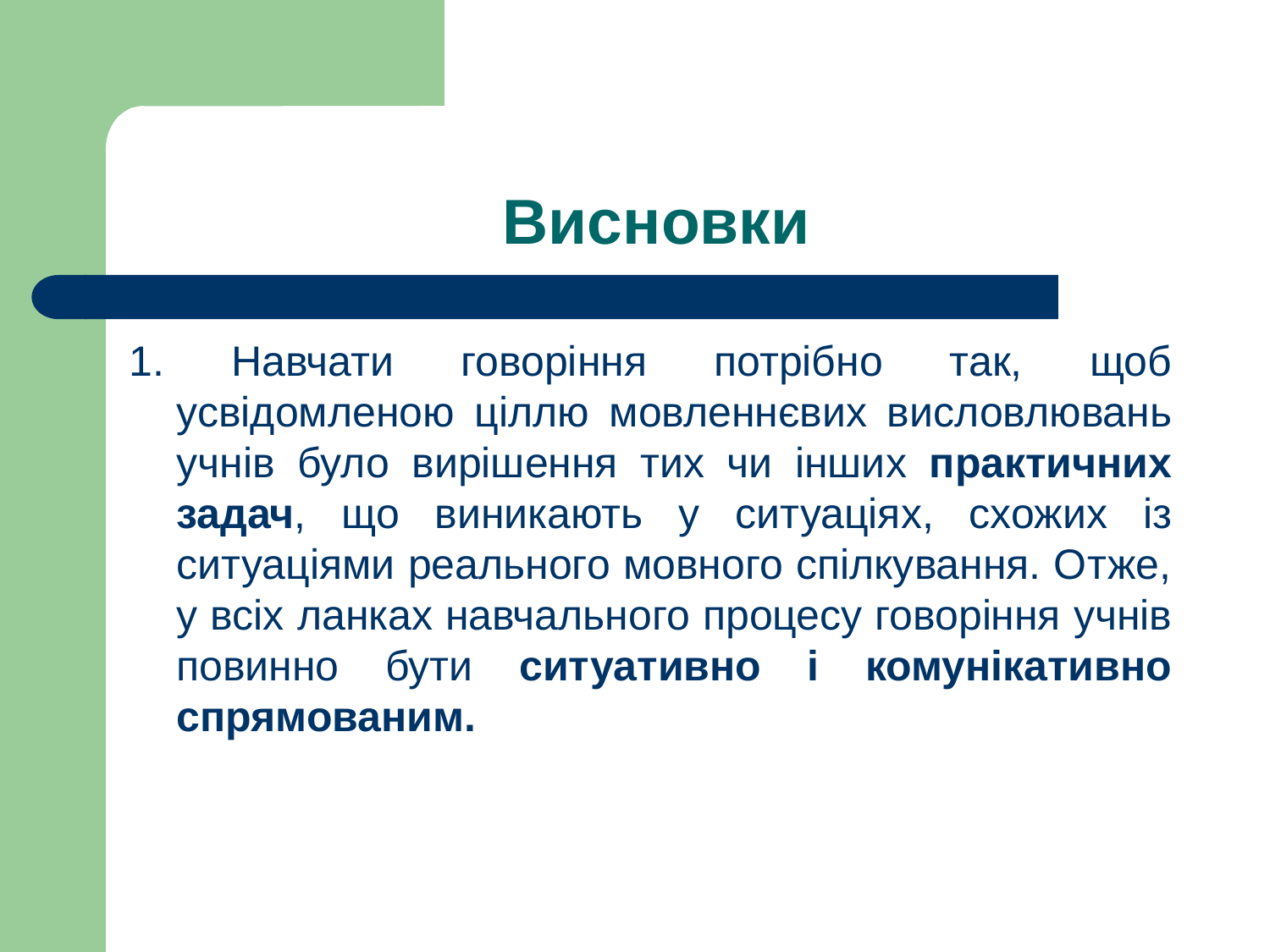

# Висновки
1. Навчати говоріння потрібно так, щоб усвідомленою ціллю мовленнєвих висловлювань учнів було вирішення тих чи інших практичних задач, що виникають у ситуаціях, схожих із ситуаціями реального мовного спілкування. Отже, у всіх ланках навчального процесу говоріння учнів повинно бути ситуативно і комунікативно спрямованим.